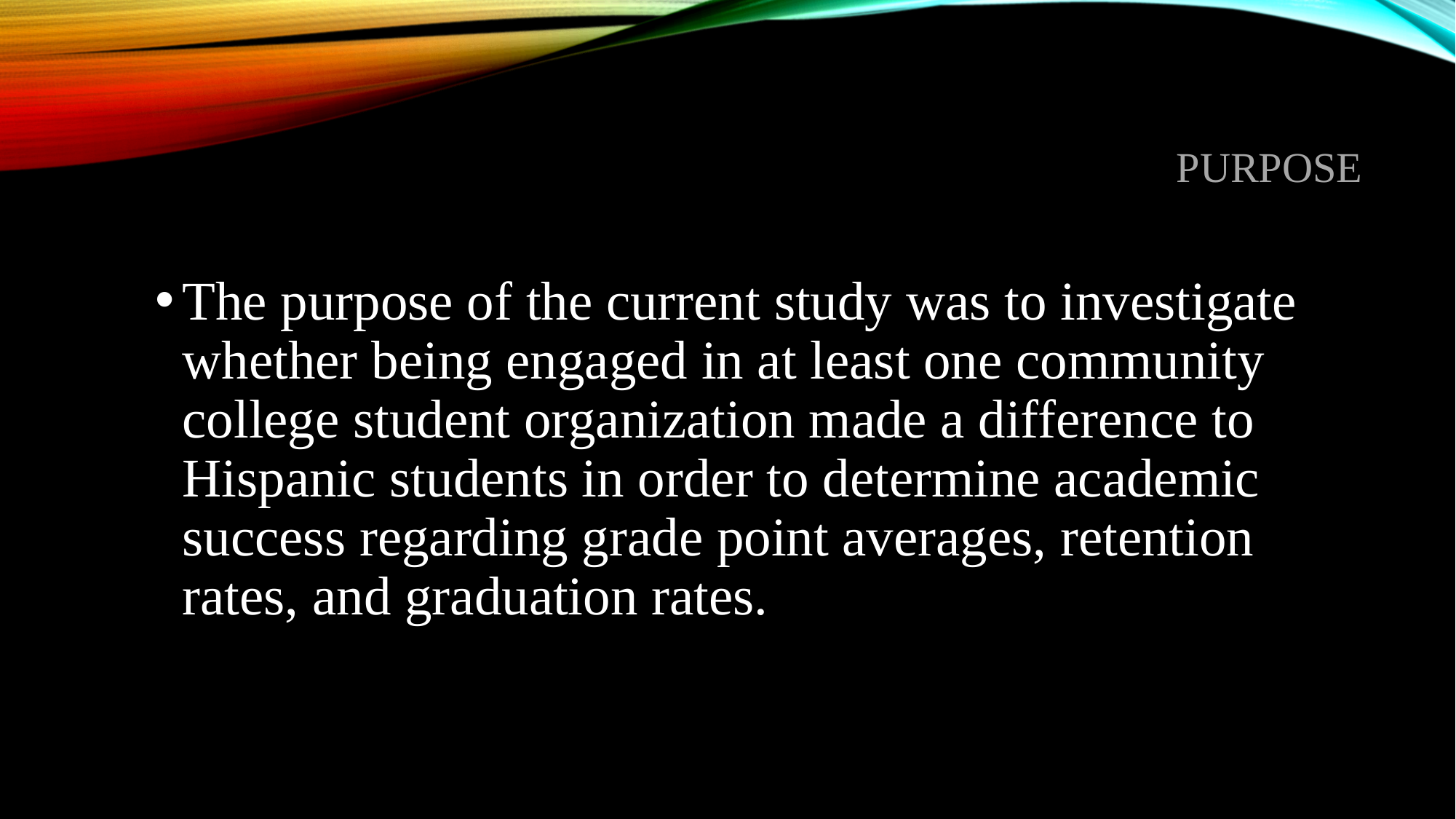

# purpose

The purpose of the current study was to investigate whether being engaged in at least one community college student organization made a difference to Hispanic students in order to determine academic success regarding grade point averages, retention rates, and graduation rates.